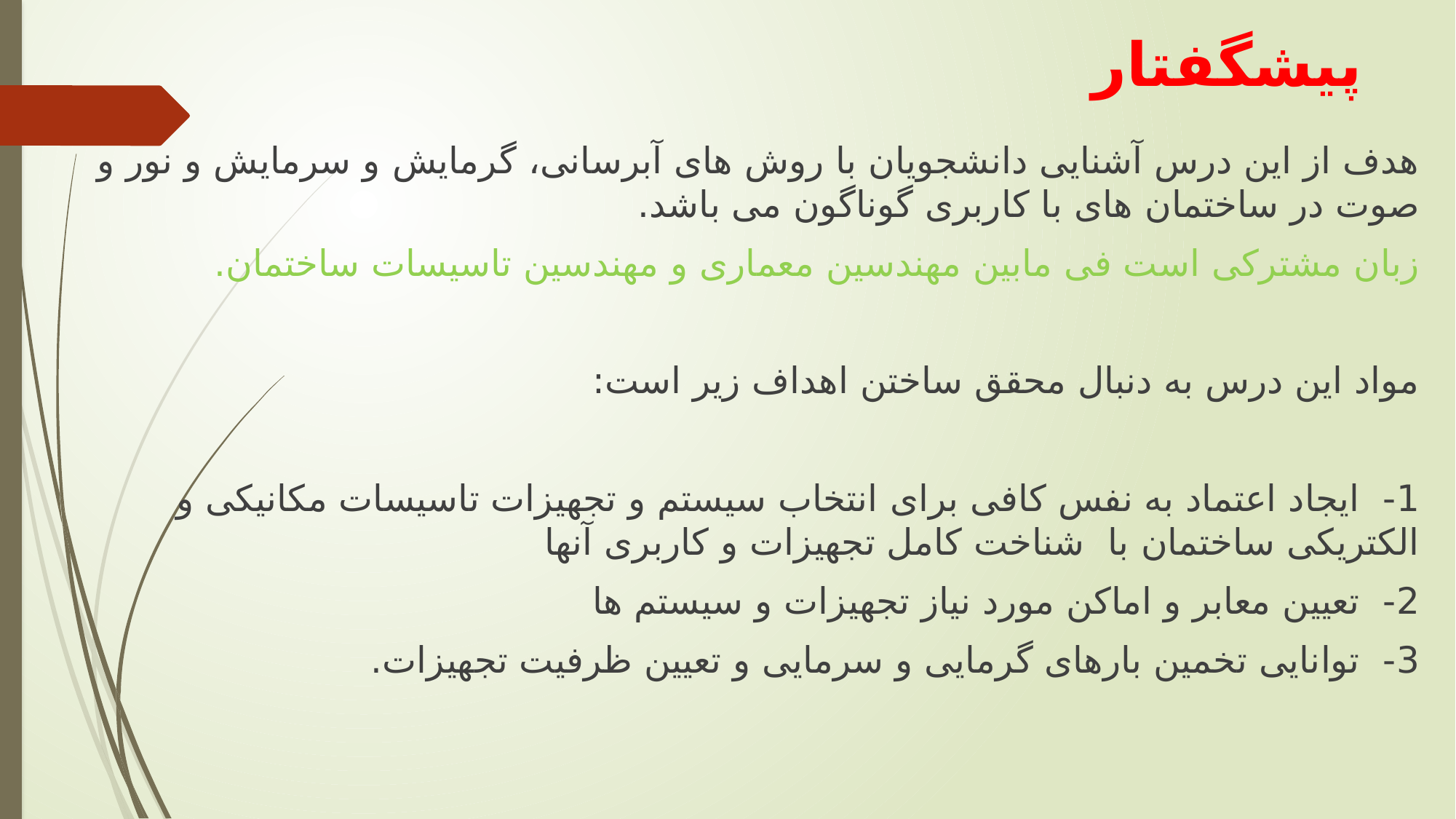

# پيشگفتار
هدف از این درس آشنایی دانشجویان با روش های آبرسانی، گرمایش و سرمایش و نور و صوت در ساختمان های با کاربری گوناگون می باشد.
زبان مشترکی است فی مابین مهندسین معماری و مهندسین تاسیسات ساختمان.

مواد این درس به دنبال محقق ساختن اهداف زیر است:

1-  ایجاد اعتماد به نفس کافی برای انتخاب سیستم و تجهیزات تاسیسات مکانیکی و الکتریکی ساختمان با  شناخت کامل تجهیزات و کاربری آنها
2-  تعیین معابر و اماکن مورد نیاز تجهیزات و سیستم ها
3-  توانایی تخمین بارهای گرمایی و سرمایی و تعیین ظرفیت تجهیزات.